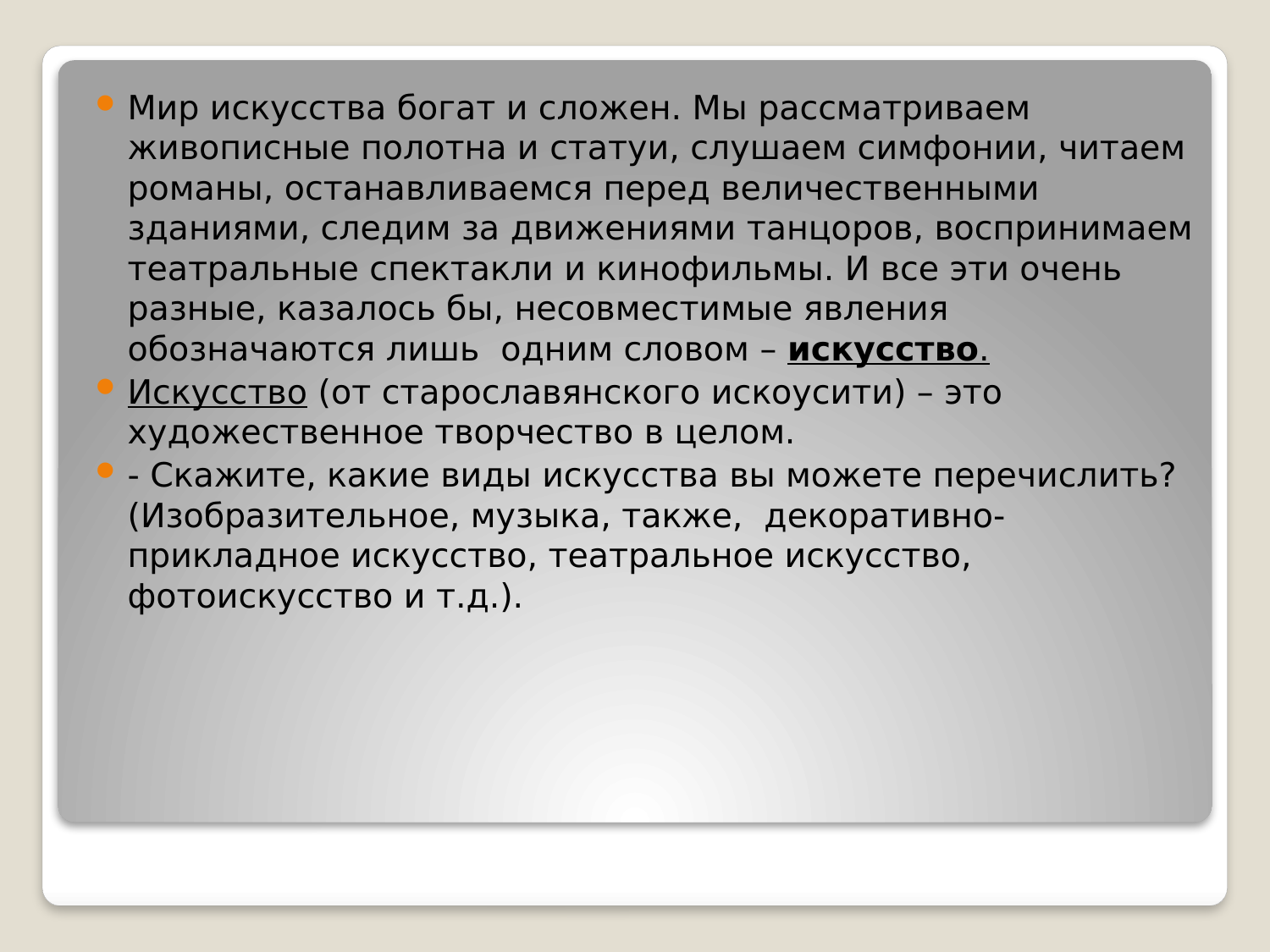

Мир искусства богат и сложен. Мы рассматриваем живописные полотна и статуи, слушаем симфонии, читаем романы, останавливаемся перед величественными зданиями, следим за движениями танцоров, воспринимаем театральные спектакли и кинофильмы. И все эти очень разные, казалось бы, несовместимые явления обозначаются лишь  одним словом – искусство.
Искусство (от старославянского искоусити) – это художественное творчество в целом.
- Скажите, какие виды искусства вы можете перечислить? (Изобразительное, музыка, также,  декоративно-прикладное искусство, театральное искусство, фотоискусство и т.д.).

#